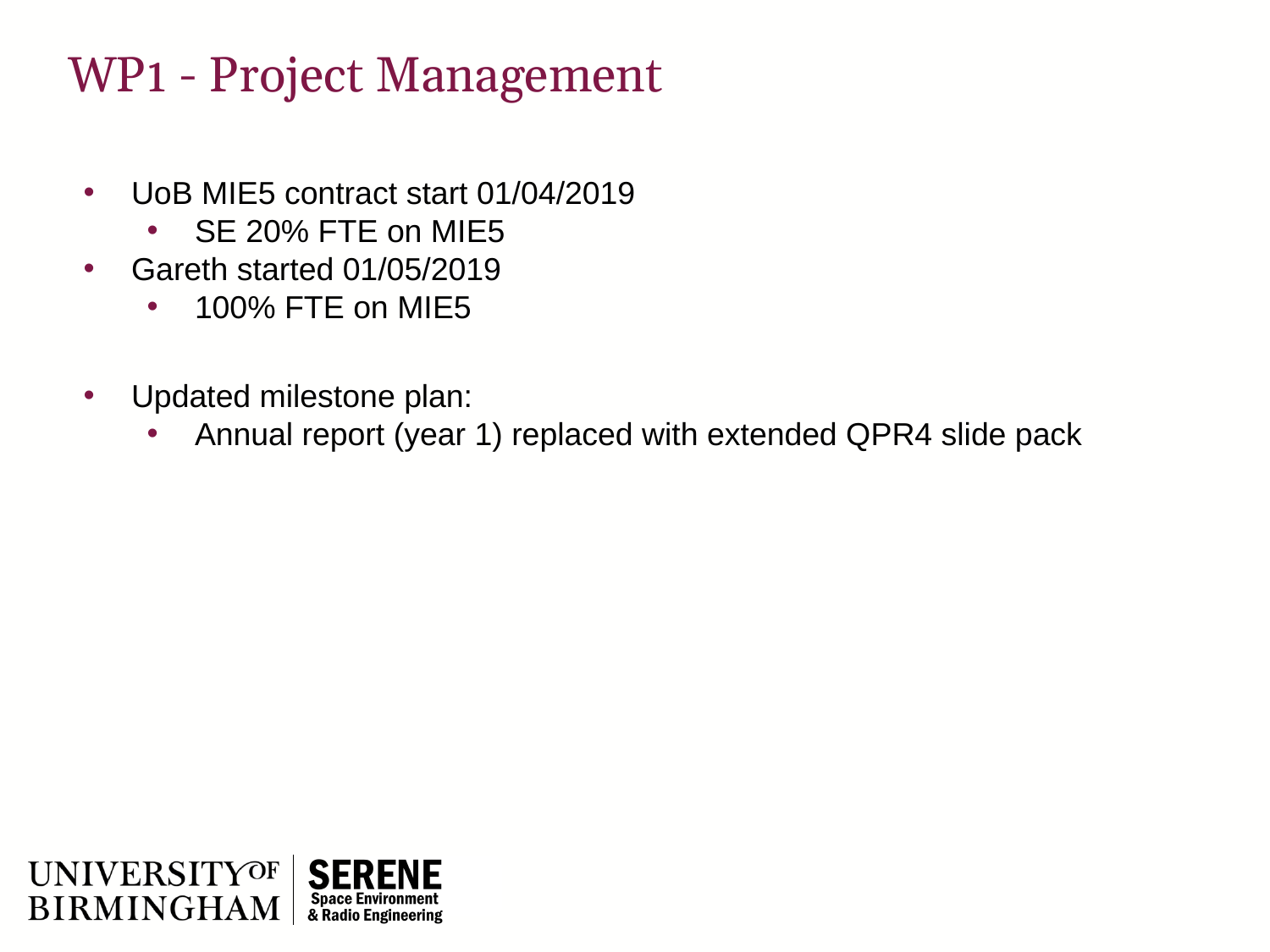

# WP1 - Project Management
UoB MIE5 contract start 01/04/2019
SE 20% FTE on MIE5
Gareth started 01/05/2019
100% FTE on MIE5

Updated milestone plan:
Annual report (year 1) replaced with extended QPR4 slide pack